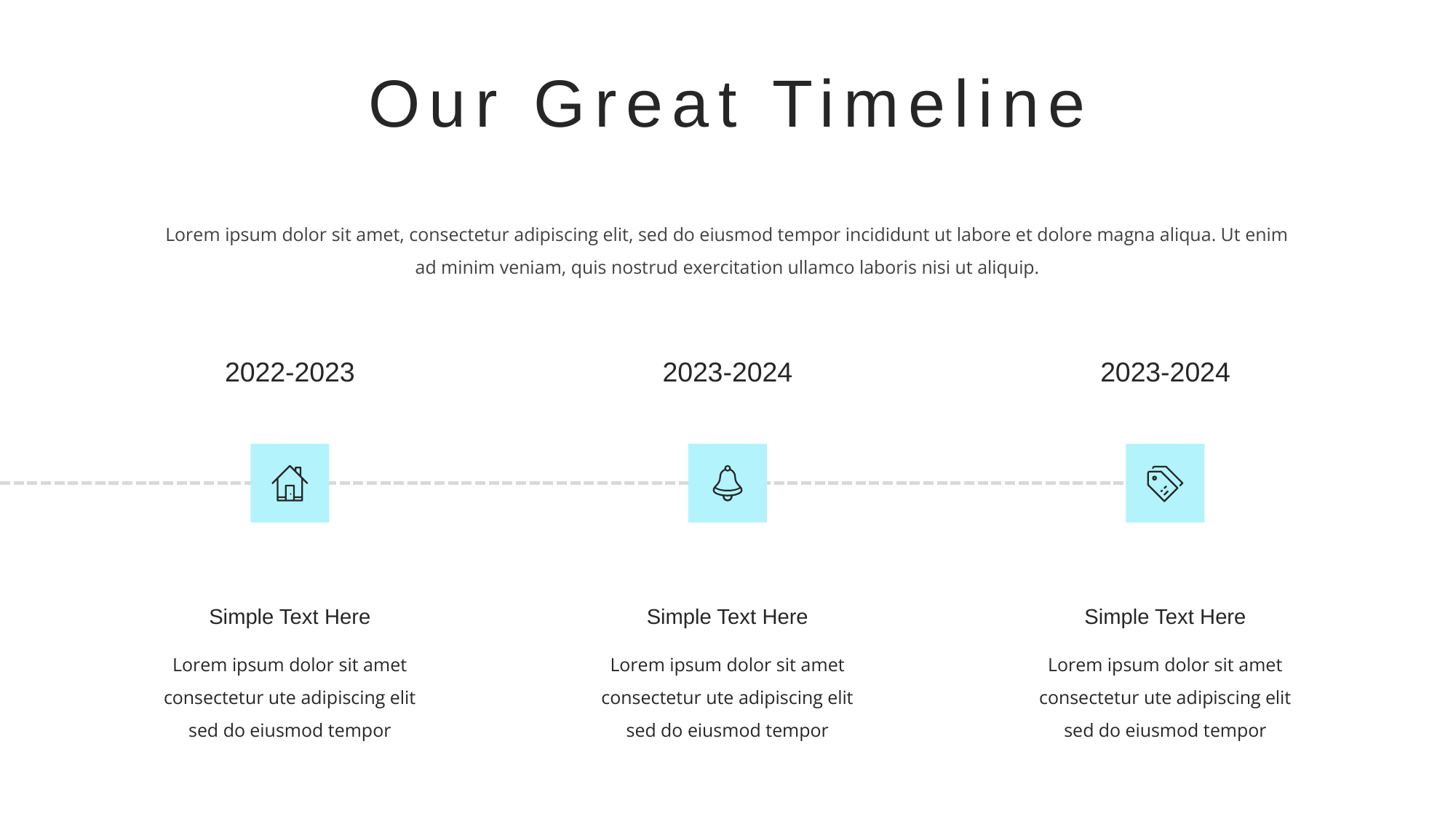

Our Great Timeline
Lorem ipsum dolor sit amet, consectetur adipiscing elit, sed do eiusmod tempor incididunt ut labore et dolore magna aliqua. Ut enim ad minim veniam, quis nostrud exercitation ullamco laboris nisi ut aliquip.
2022-2023
2023-2024
2023-2024

Simple Text Here
Lorem ipsum dolor sit amet consectetur ute adipiscing elit sed do eiusmod tempor
Simple Text Here
Lorem ipsum dolor sit amet consectetur ute adipiscing elit sed do eiusmod tempor
Simple Text Here
Lorem ipsum dolor sit amet consectetur ute adipiscing elit sed do eiusmod tempor